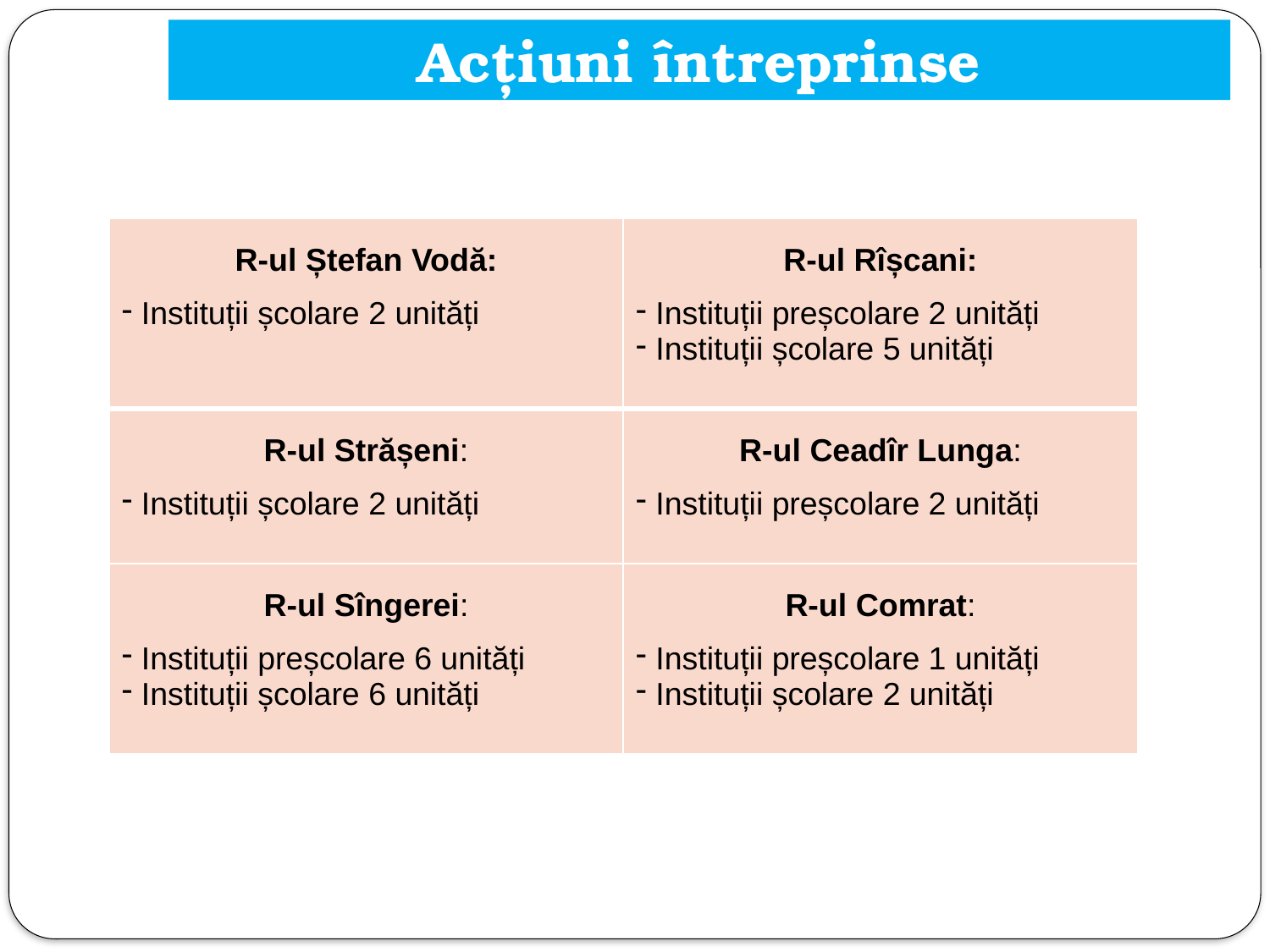

Acțiuni întreprinse
| R-ul Ștefan Vodă: Instituții școlare 2 unități | R-ul Rîșcani: Instituții preșcolare 2 unități Instituții școlare 5 unități |
| --- | --- |
| R-ul Strășeni: Instituții școlare 2 unități | R-ul Ceadîr Lunga: Instituții preșcolare 2 unități |
| R-ul Sîngerei: Instituții preșcolare 6 unități Instituții școlare 6 unități | R-ul Comrat: Instituții preșcolare 1 unități Instituții școlare 2 unități |